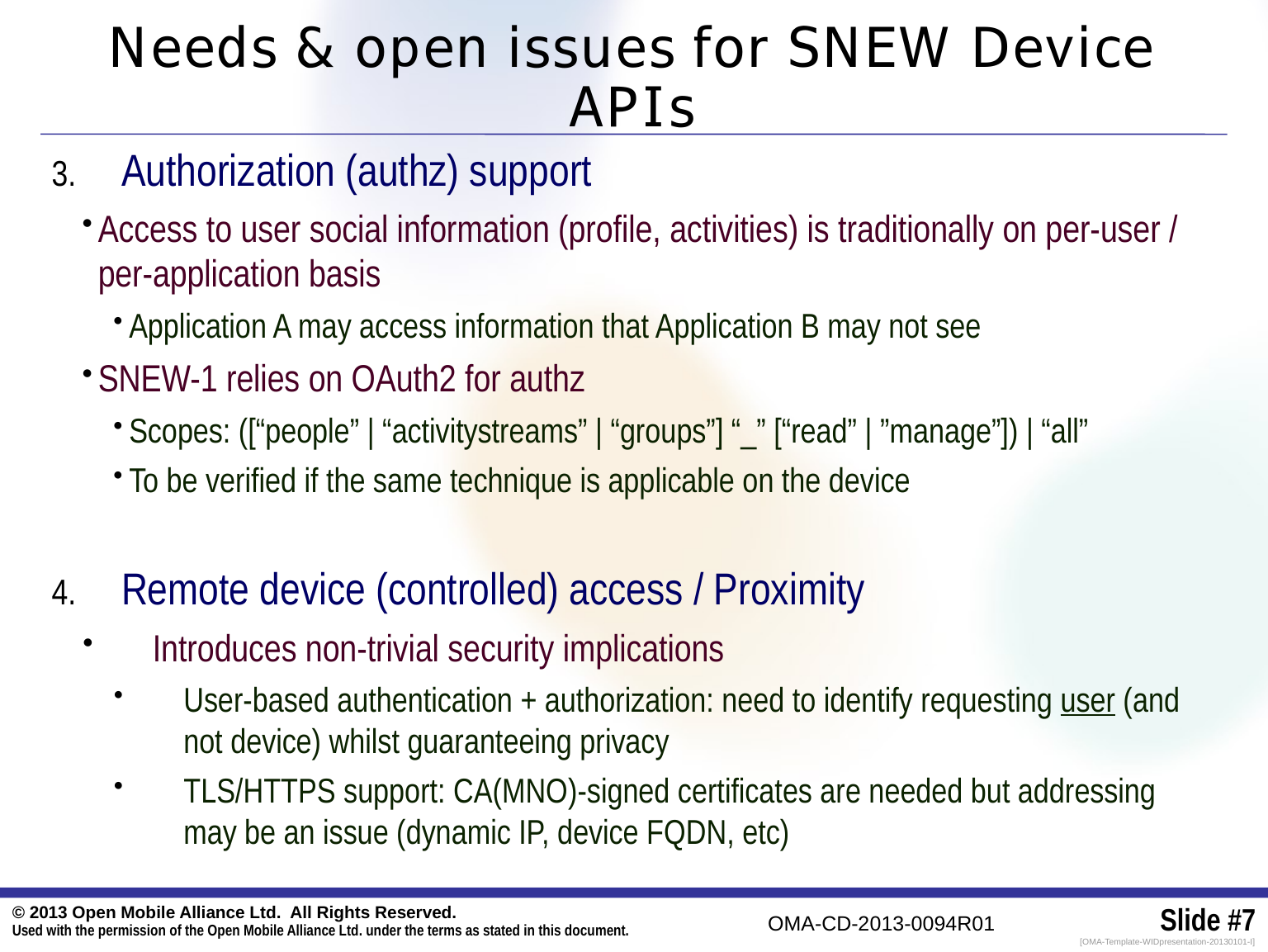

# Needs & open issues for SNEW Device APIs
Authorization (authz) support
Access to user social information (profile, activities) is traditionally on per-user / per-application basis
Application A may access information that Application B may not see
SNEW-1 relies on OAuth2 for authz
Scopes: ([“people” | “activitystreams” | “groups”] “_” [“read” | ”manage”]) | “all”
To be verified if the same technique is applicable on the device

Remote device (controlled) access / Proximity
Introduces non-trivial security implications
User-based authentication + authorization: need to identify requesting user (and not device) whilst guaranteeing privacy
TLS/HTTPS support: CA(MNO)-signed certificates are needed but addressing may be an issue (dynamic IP, device FQDN, etc)